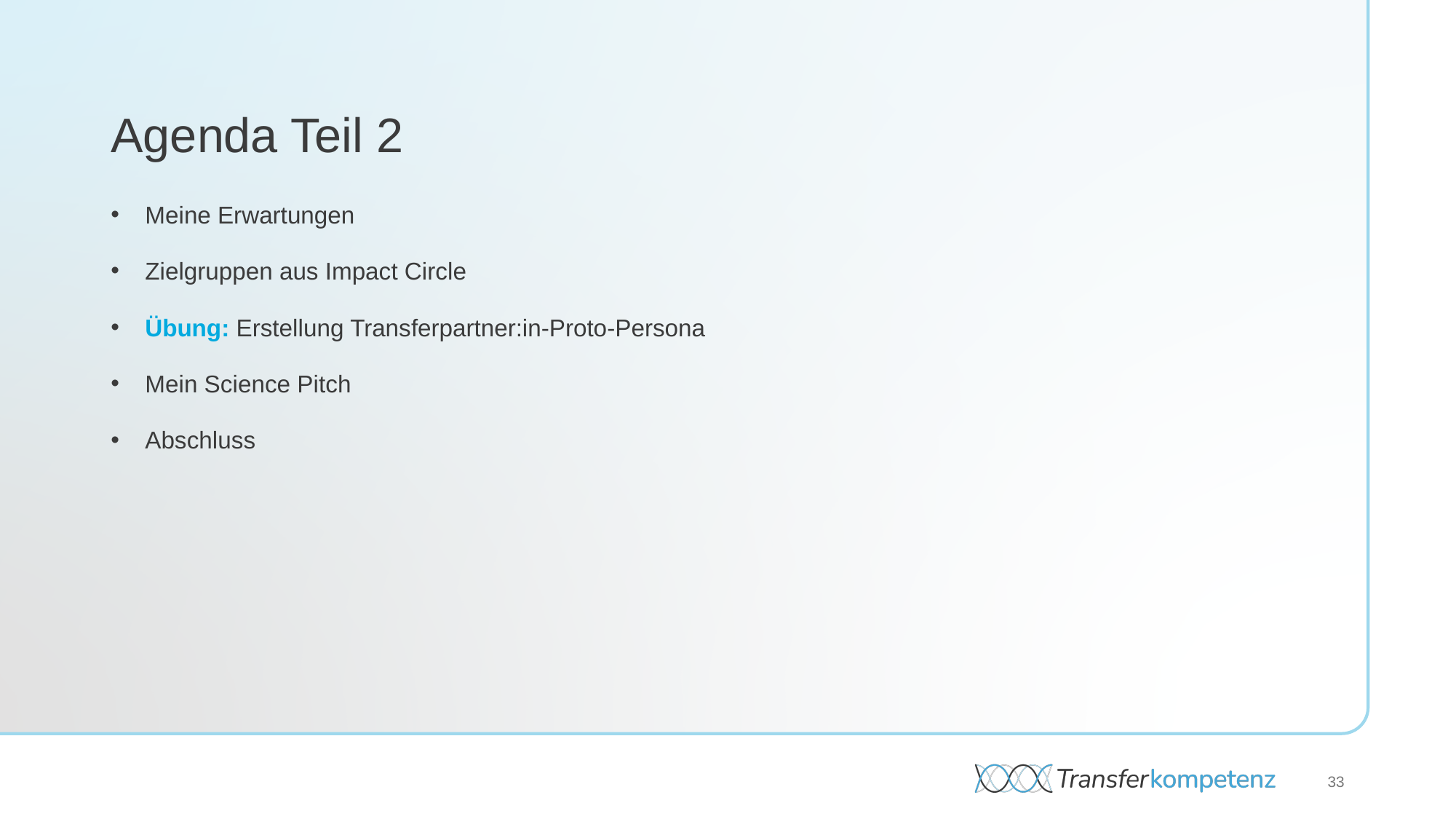

# Agenda Teil 2
Meine Erwartungen
Zielgruppen aus Impact Circle
Übung: Erstellung Transferpartner:in-Proto-Persona
Mein Science Pitch
Abschluss
33